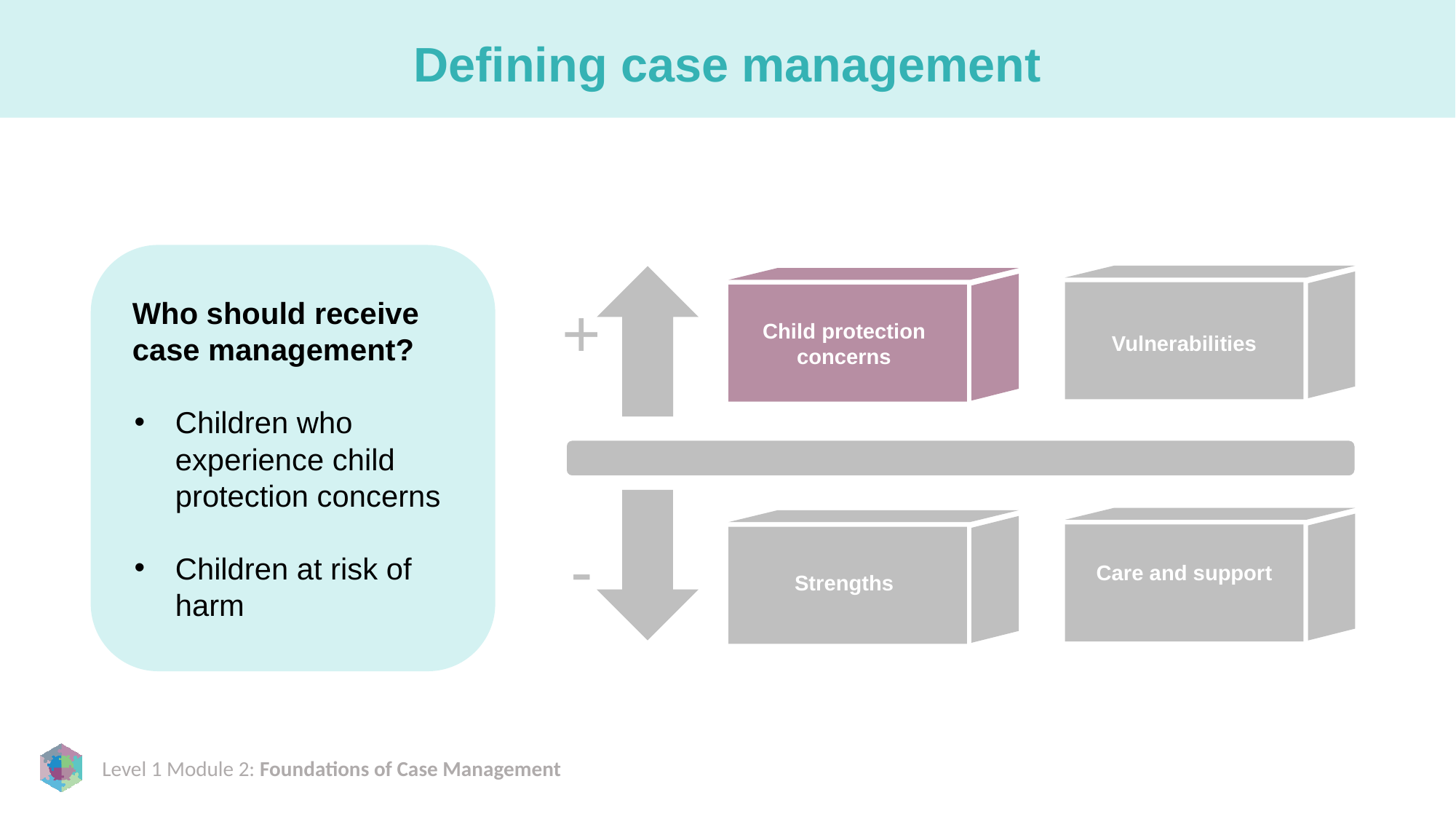

# Defining case management
Who should receive case management?

Children who experience child protection concerns

Children at risk of harm

+
Child protection concerns
Vulnerabilities

-
Care and support
Strengths